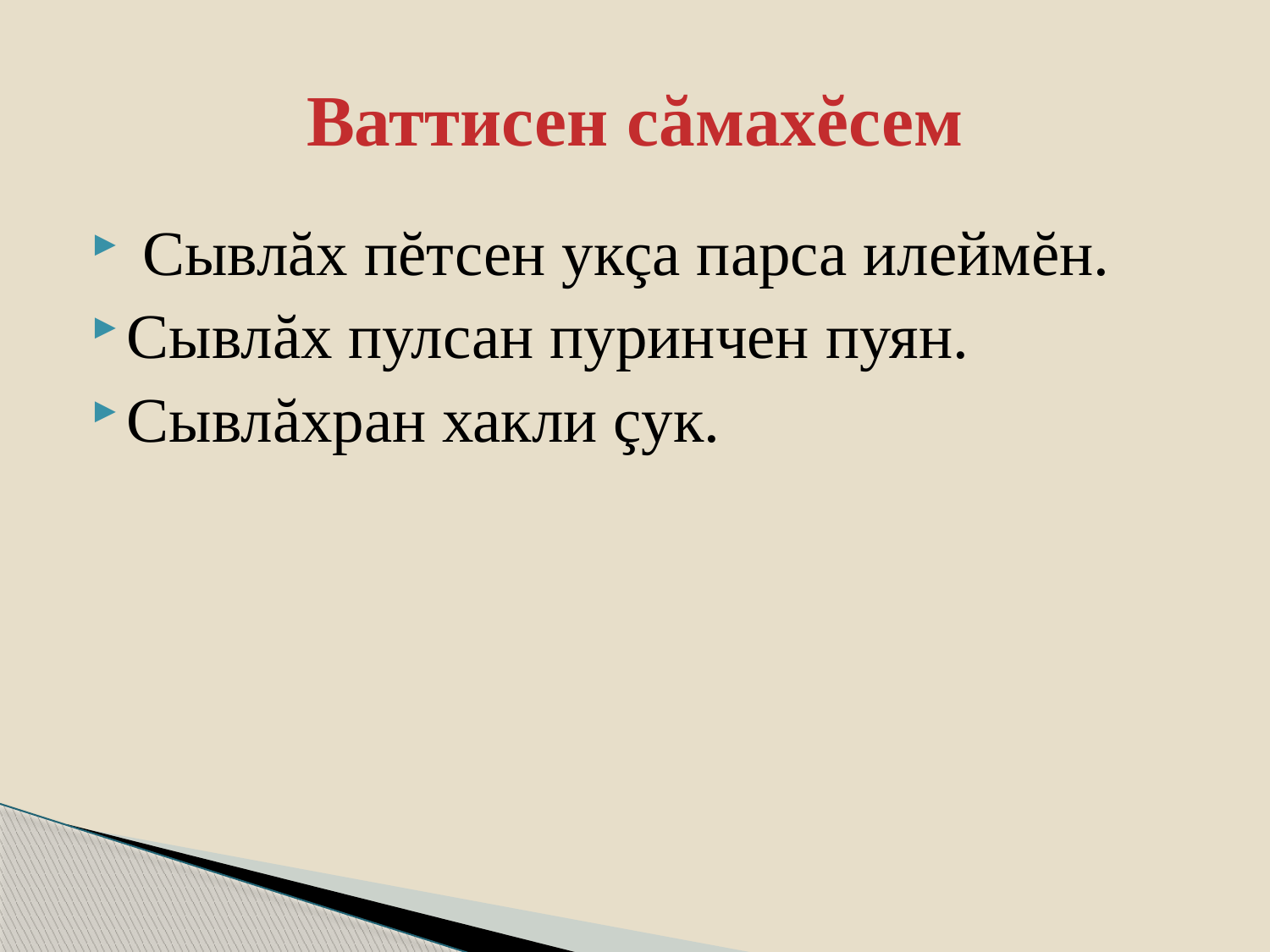

# Ваттисен сăмахĕсем
 Сывлăх пĕтсен укçа парса илеймĕн.
Сывлăх пулсан пуринчен пуян.
Сывлăхран хакли çук.